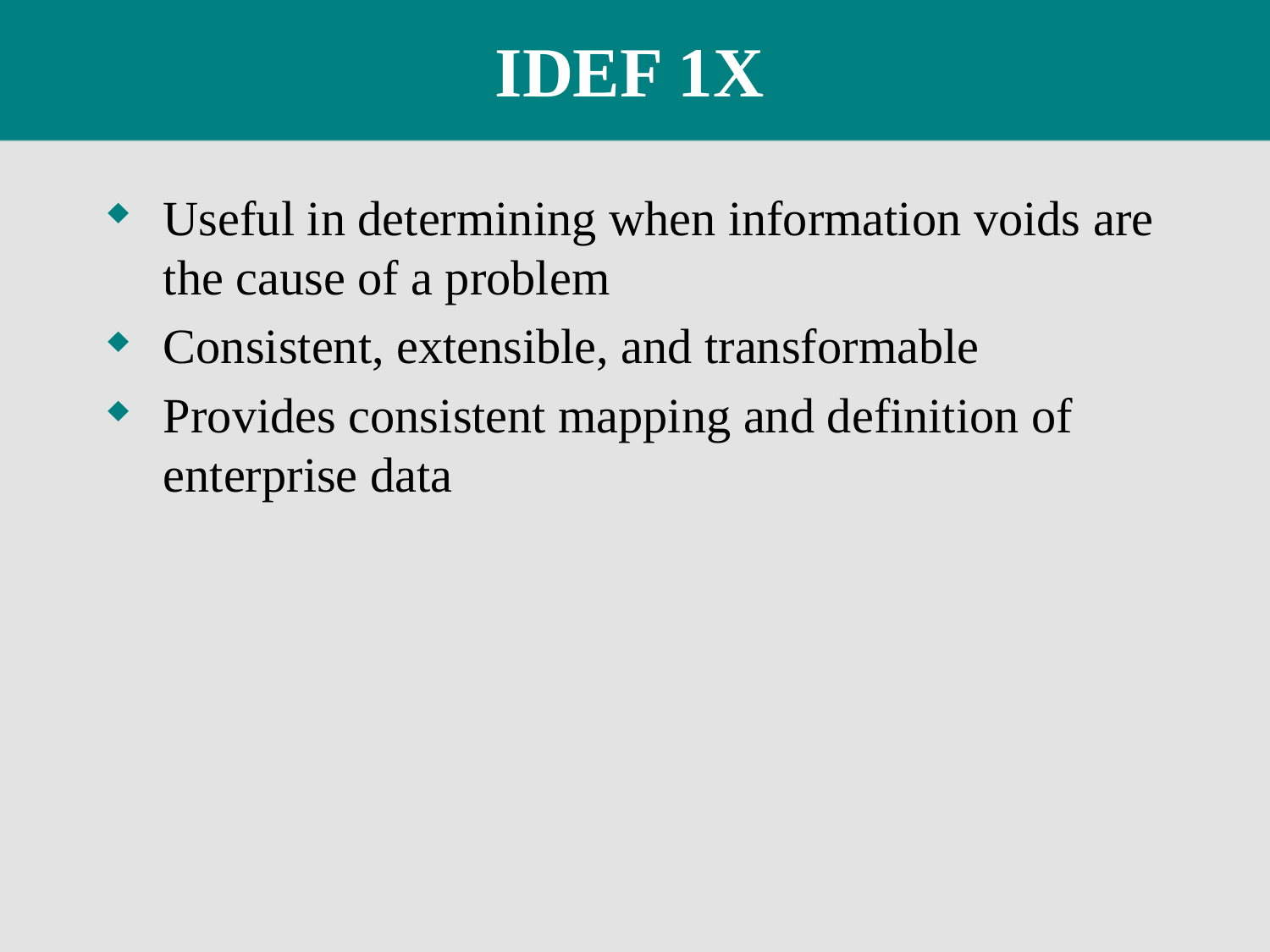

# IDEF 1X
Useful in determining when information voids are the cause of a problem
Consistent, extensible, and transformable
Provides consistent mapping and definition of enterprise data